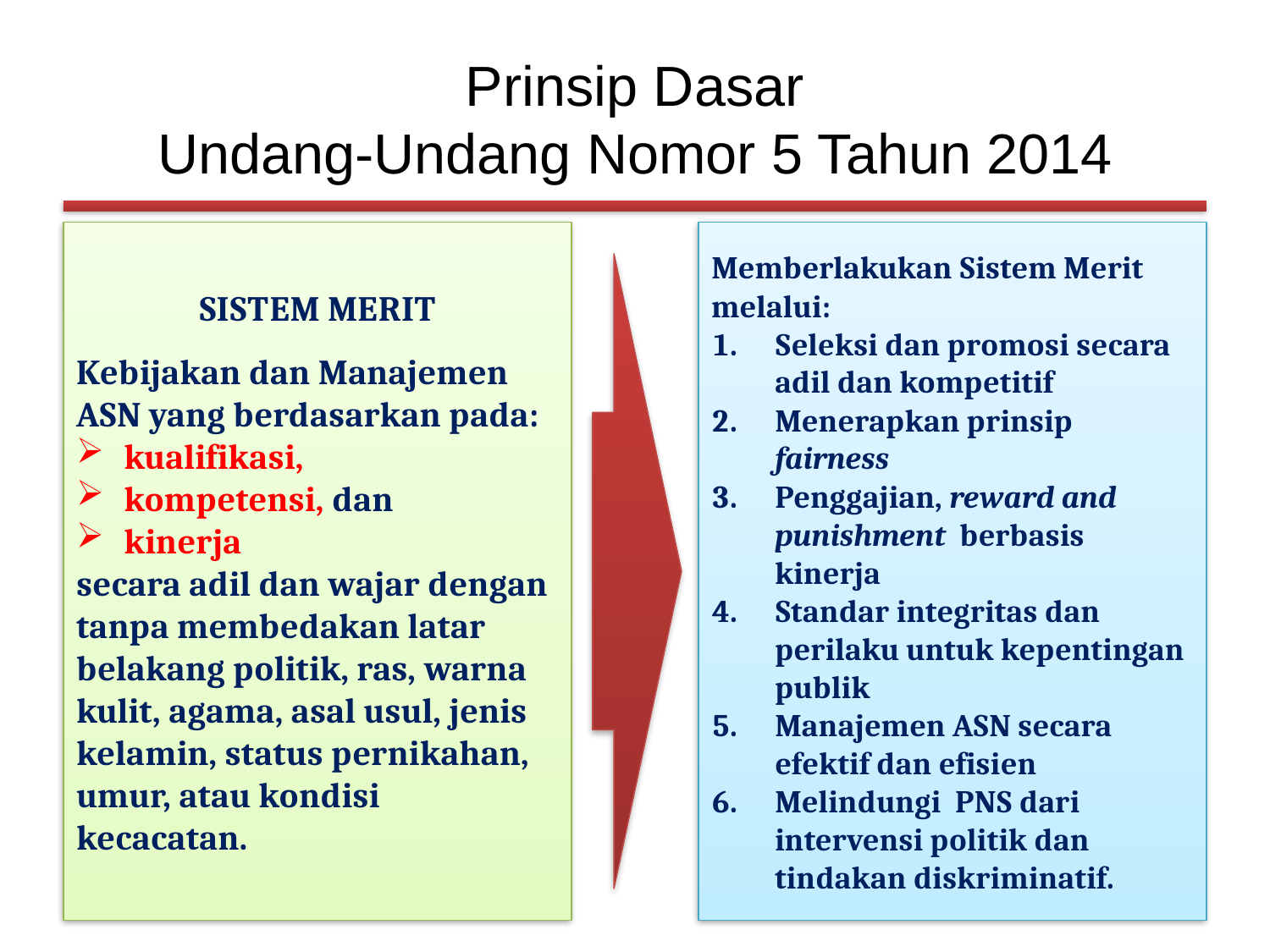

# Prinsip Dasar Undang-Undang Nomor 5 Tahun 2014

SISTEM MERIT

Kebijakan dan Manajemen ASN yang berdasarkan pada:
kualifikasi,
kompetensi, dan
kinerja
secara adil dan wajar dengan tanpa membedakan latar belakang politik, ras, warna kulit, agama, asal usul, jenis kelamin, status pernikahan, umur, atau kondisi kecacatan.
Memberlakukan Sistem Merit melalui:
Seleksi dan promosi secara adil dan kompetitif
Menerapkan prinsip fairness
Penggajian, reward and punishment  berbasis kinerja
Standar integritas dan perilaku untuk kepentingan publik
Manajemen ASN secara efektif dan efisien
Melindungi  PNS dari intervensi politik dan tindakan diskriminatif.